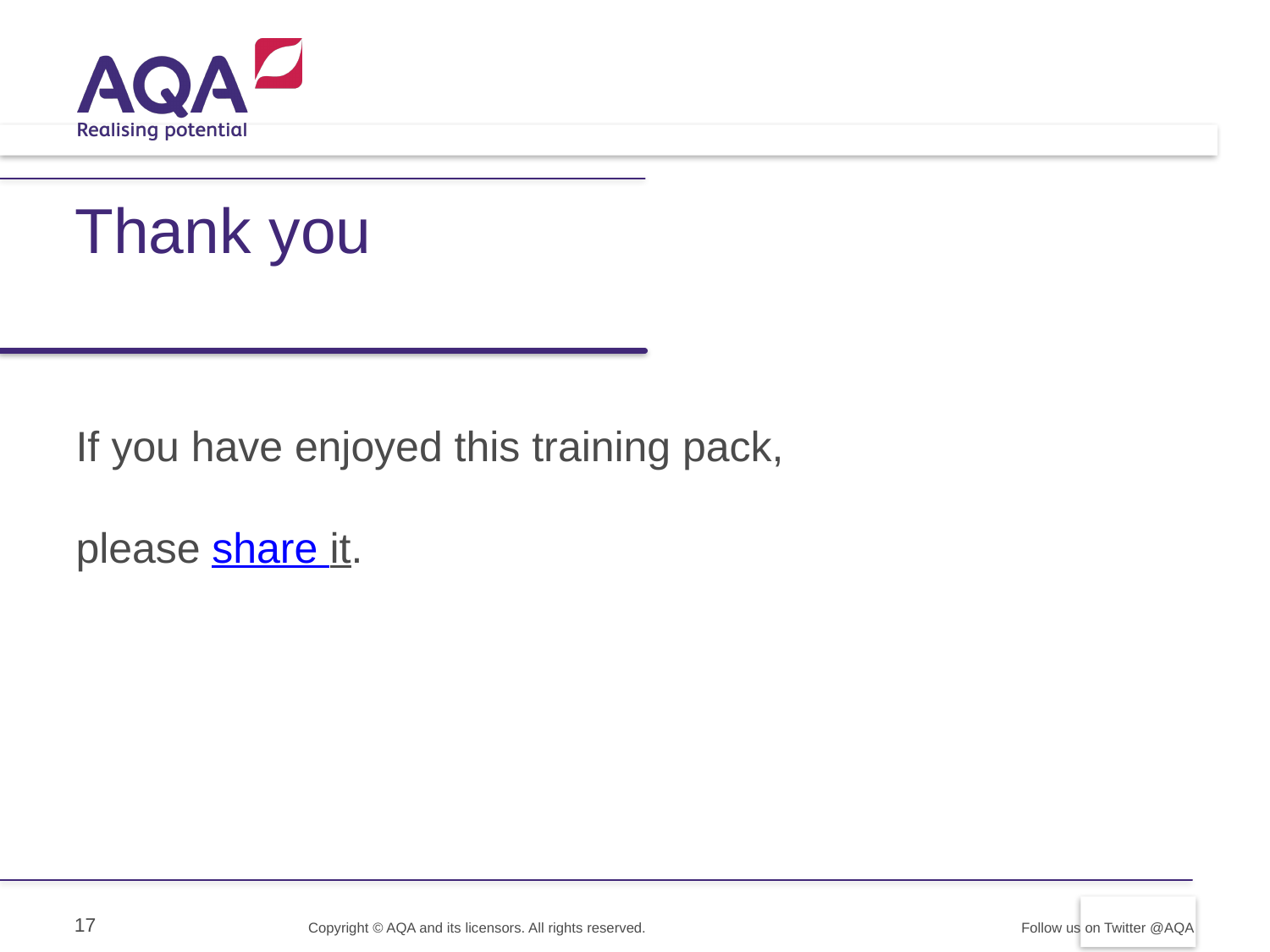

# Thank you
If you have enjoyed this training pack,

please share it.
17
Copyright © AQA and its licensors. All rights reserved.